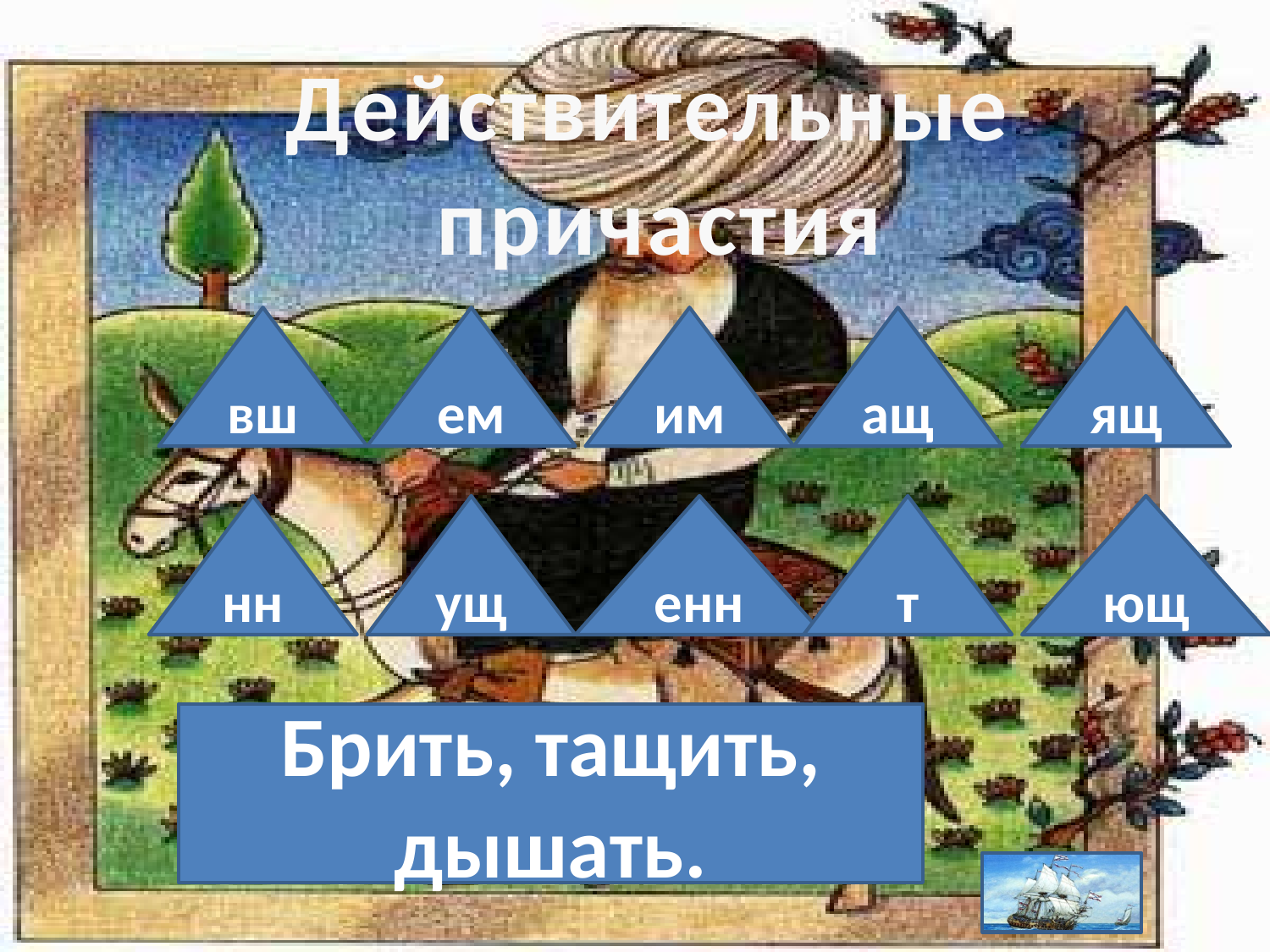

Действительные
 причастия
вш
ем
им
ащ
ящ
нн
ущ
енн
т
ющ
Брить, тащить, дышать.